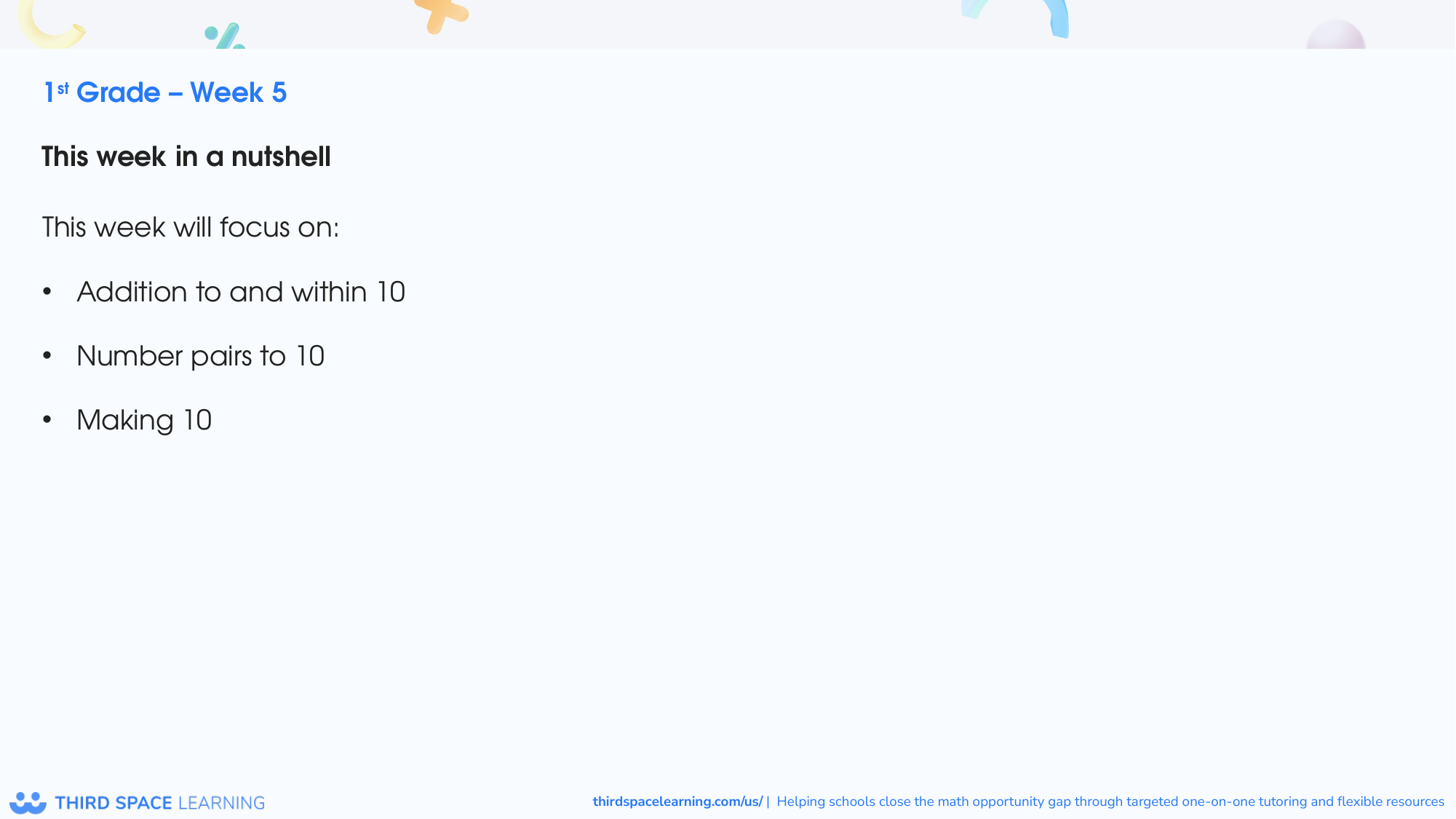

1st Grade – Week 5
This week in a nutshell
This week will focus on:
Addition to and within 10
Number pairs to 10
Making 10